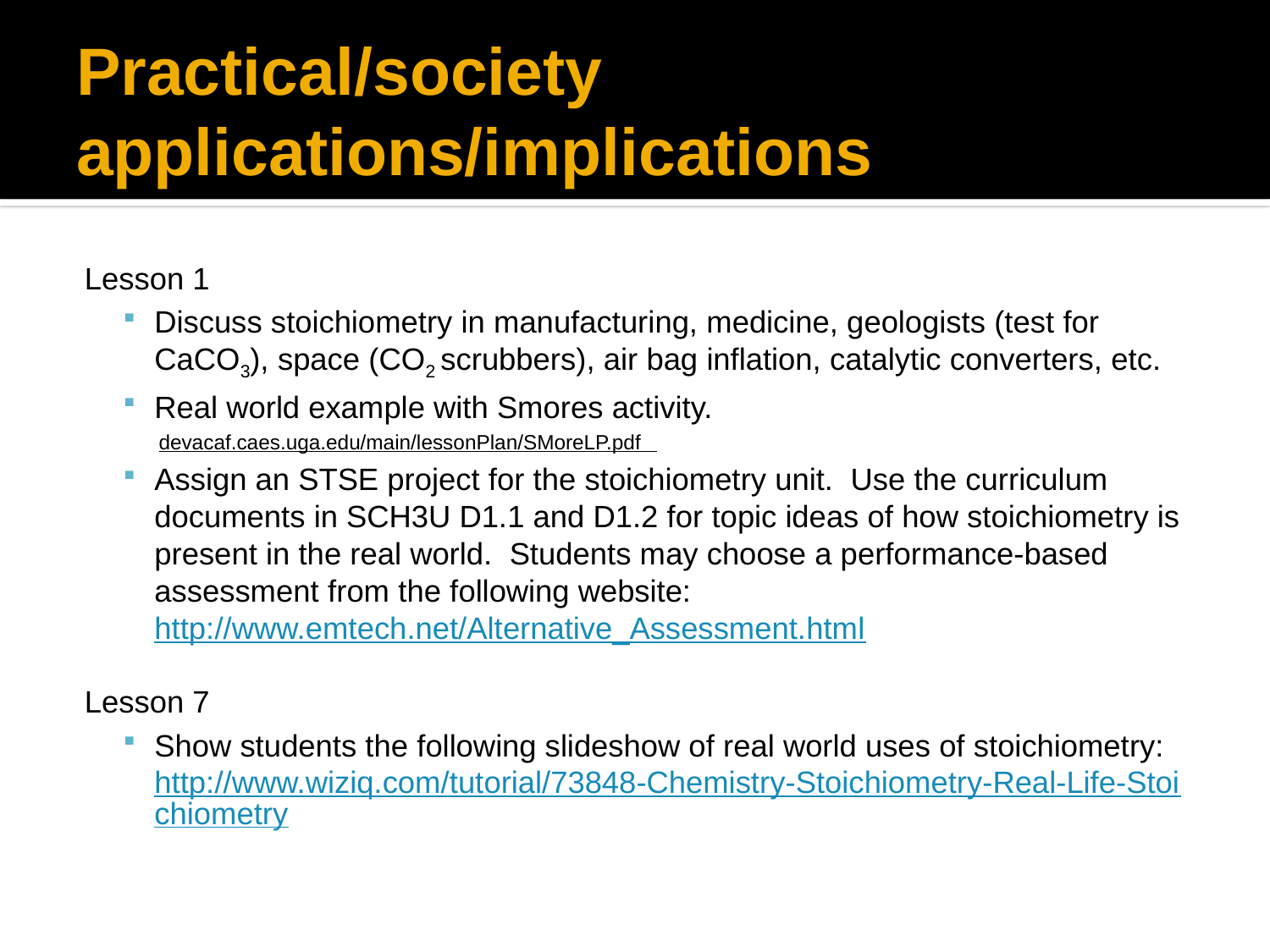

# Practical/society applications/implications
Lesson 1
Discuss stoichiometry in manufacturing, medicine, geologists (test for CaCO3), space (CO2 scrubbers), air bag inflation, catalytic converters, etc.
Real world example with Smores activity.
devacaf.caes.uga.edu/main/lessonPlan/SMoreLP.pdf
Assign an STSE project for the stoichiometry unit.  Use the curriculum documents in SCH3U D1.1 and D1.2 for topic ideas of how stoichiometry is present in the real world.  Students may choose a performance-based assessment from the following website: http://www.emtech.net/Alternative_Assessment.html

Lesson 7
Show students the following slideshow of real world uses of stoichiometry: http://www.wiziq.com/tutorial/73848-Chemistry-Stoichiometry-Real-Life-Stoichiometry